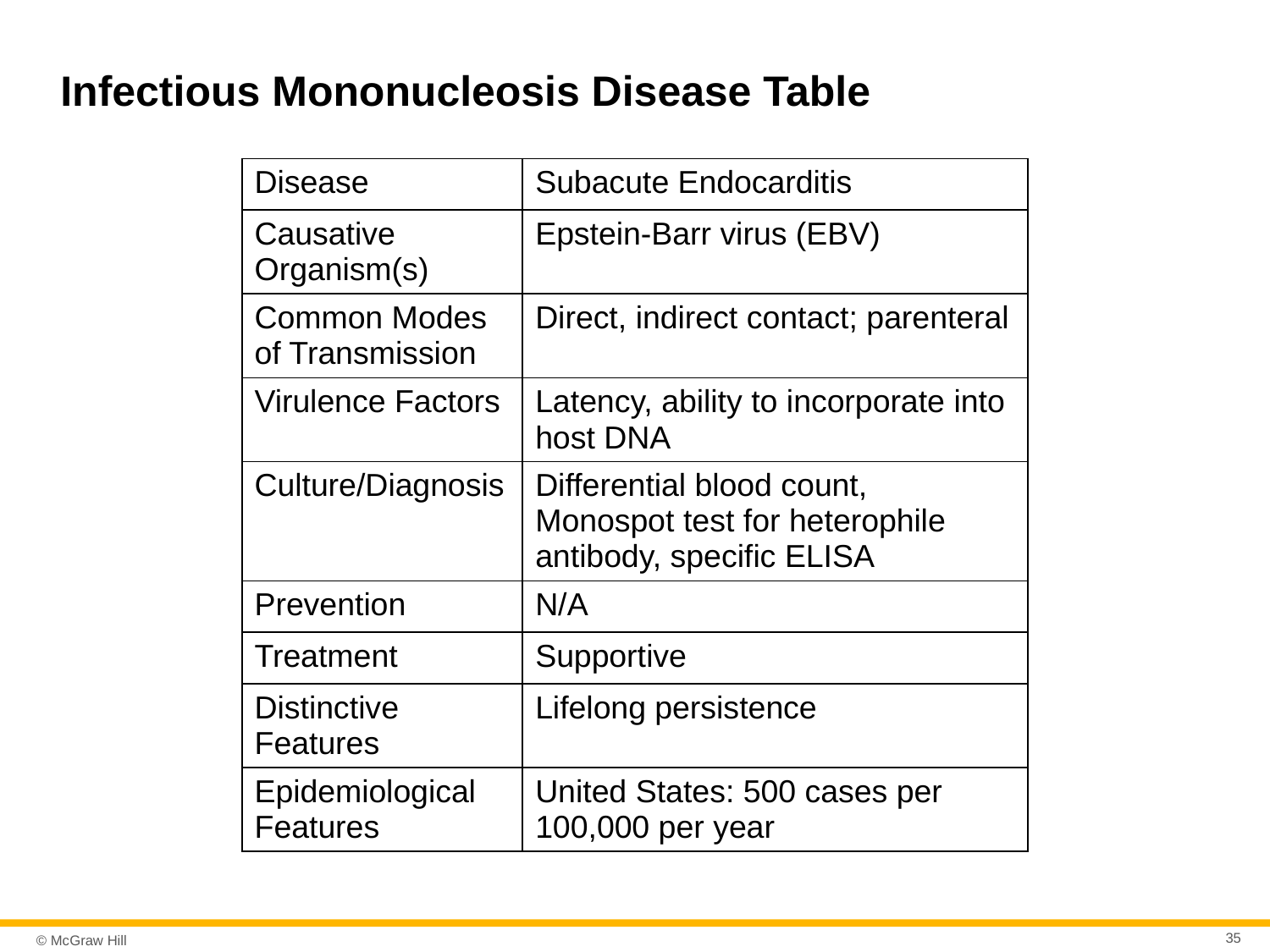

# Infectious Mononucleosis Disease Table
| Disease | Subacute Endocarditis |
| --- | --- |
| Causative Organism(s) | Epstein-Barr virus (EBV) |
| Common Modes of Transmission | Direct, indirect contact; parenteral |
| Virulence Factors | Latency, ability to incorporate into host DNA |
| Culture/Diagnosis | Differential blood count, Monospot test for heterophile antibody, specific ELISA |
| Prevention | N/A |
| Treatment | Supportive |
| Distinctive Features | Lifelong persistence |
| Epidemiological Features | United States: 500 cases per 100,000 per year |